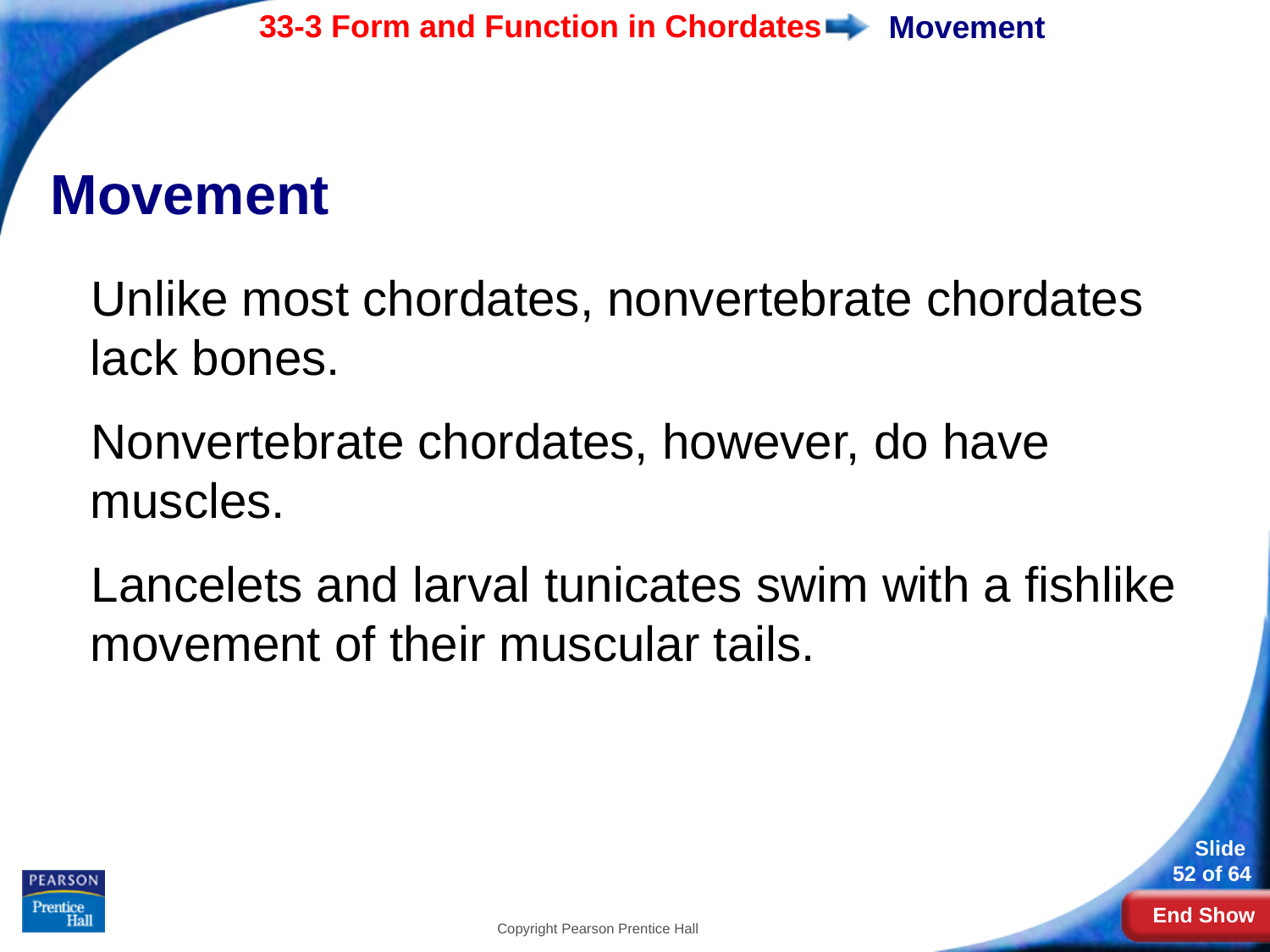

# Movement
Movement
Unlike most chordates, nonvertebrate chordates lack bones.
Nonvertebrate chordates, however, do have muscles.
Lancelets and larval tunicates swim with a fishlike movement of their muscular tails.

Copyright Pearson Prentice Hall